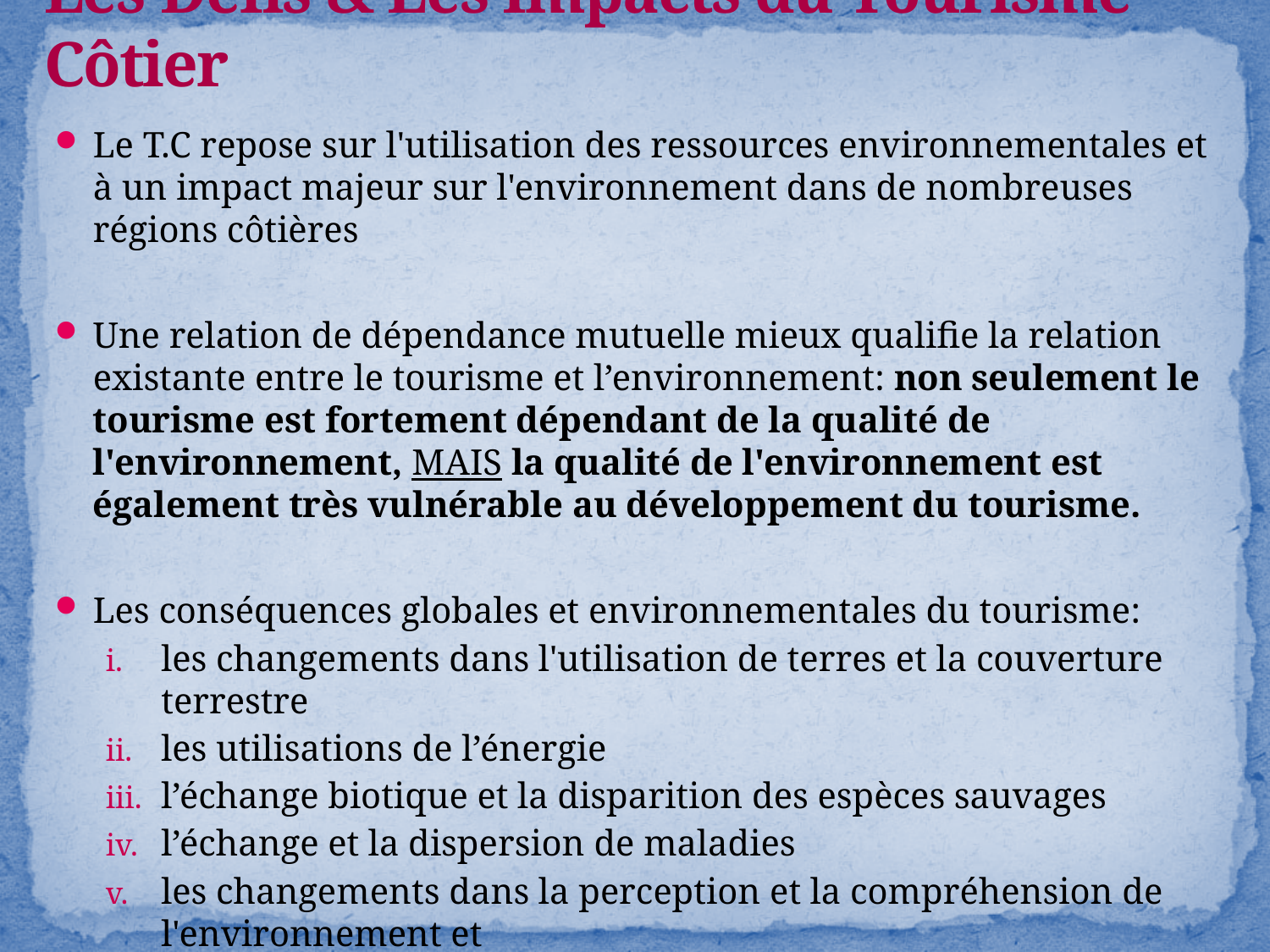

# Les Défis & Les Impacts du Tourisme Côtier
Le T.C repose sur l'utilisation des ressources environnementales et à un impact majeur sur l'environnement dans de nombreuses régions côtières

Une relation de dépendance mutuelle mieux qualifie la relation existante entre le tourisme et l’environnement: non seulement le tourisme est fortement dépendant de la qualité de l'environnement, MAIS la qualité de l'environnement est également très vulnérable au développement du tourisme.

Les conséquences globales et environnementales du tourisme:
les changements dans l'utilisation de terres et la couverture terrestre
les utilisations de l’énergie
l’échange biotique et la disparition des espèces sauvages
l’échange et la dispersion de maladies
les changements dans la perception et la compréhension de l'environnement et
l’utilisation de l’eau.